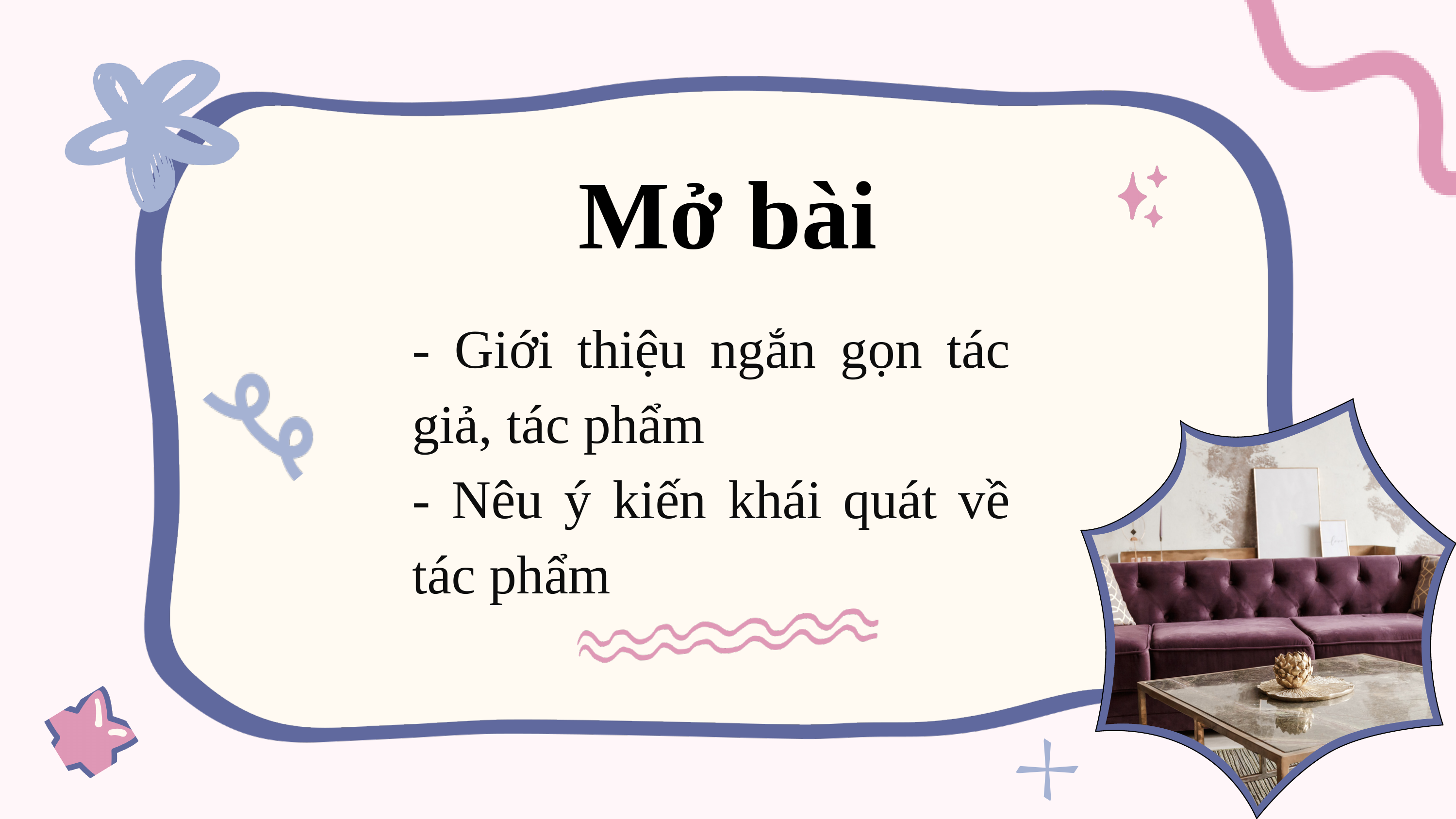

Mở bài

- Giới thiệu ngắn gọn tác giả, tác phẩm
- Nêu ý kiến khái quát về tác phẩm